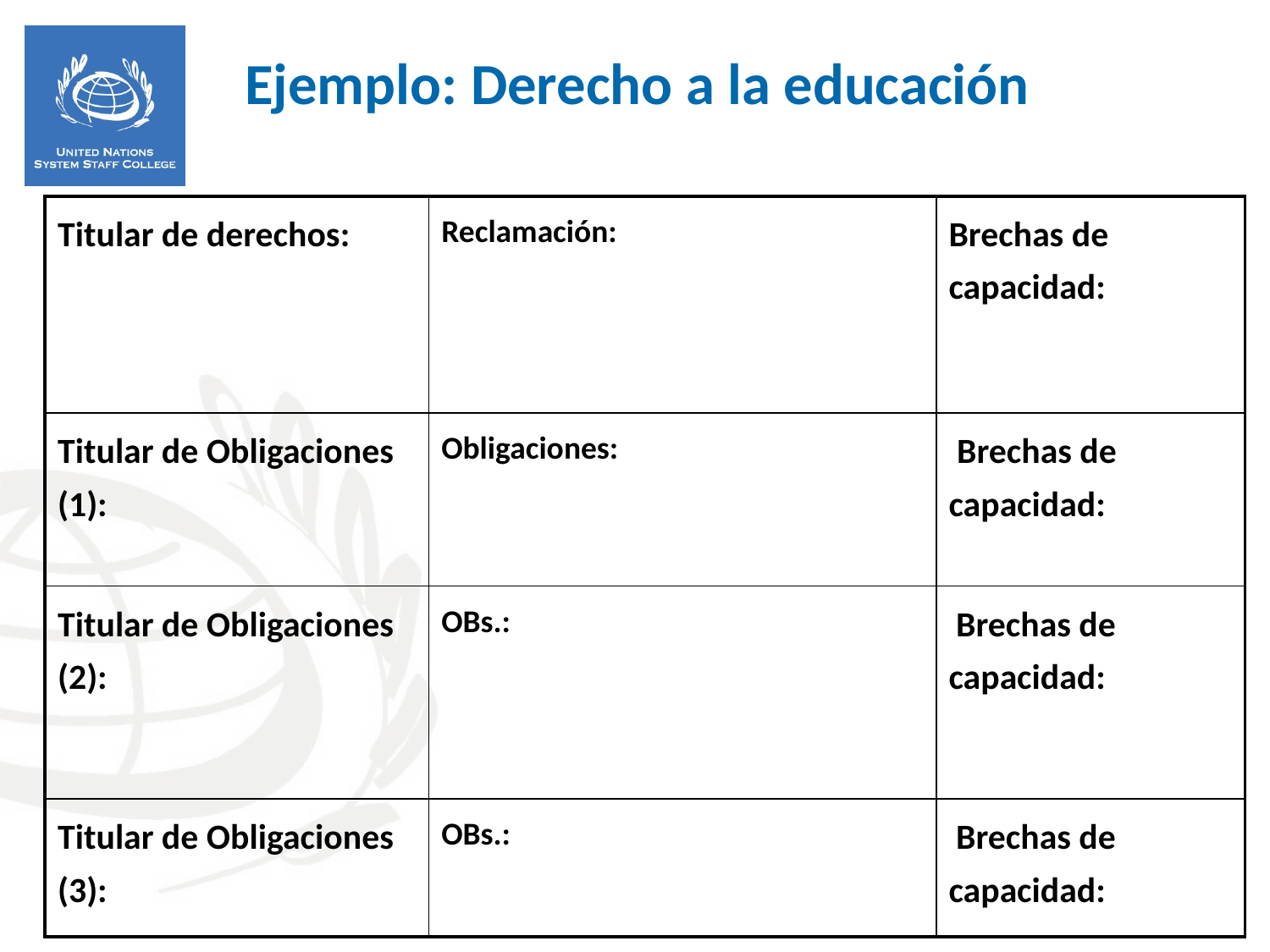

Ejemplo: Derecho a la educación
| Titular de derechos: | Reclamación: | Brechas de capacidad: |
| --- | --- | --- |
| Titular de Obligaciones (1): | Obligaciones: | Brechas de capacidad: |
| Titular de Obligaciones (2): | OBs.: | Brechas de capacidad: |
| Titular de Obligaciones (3): | OBs.: | Brechas de capacidad: |